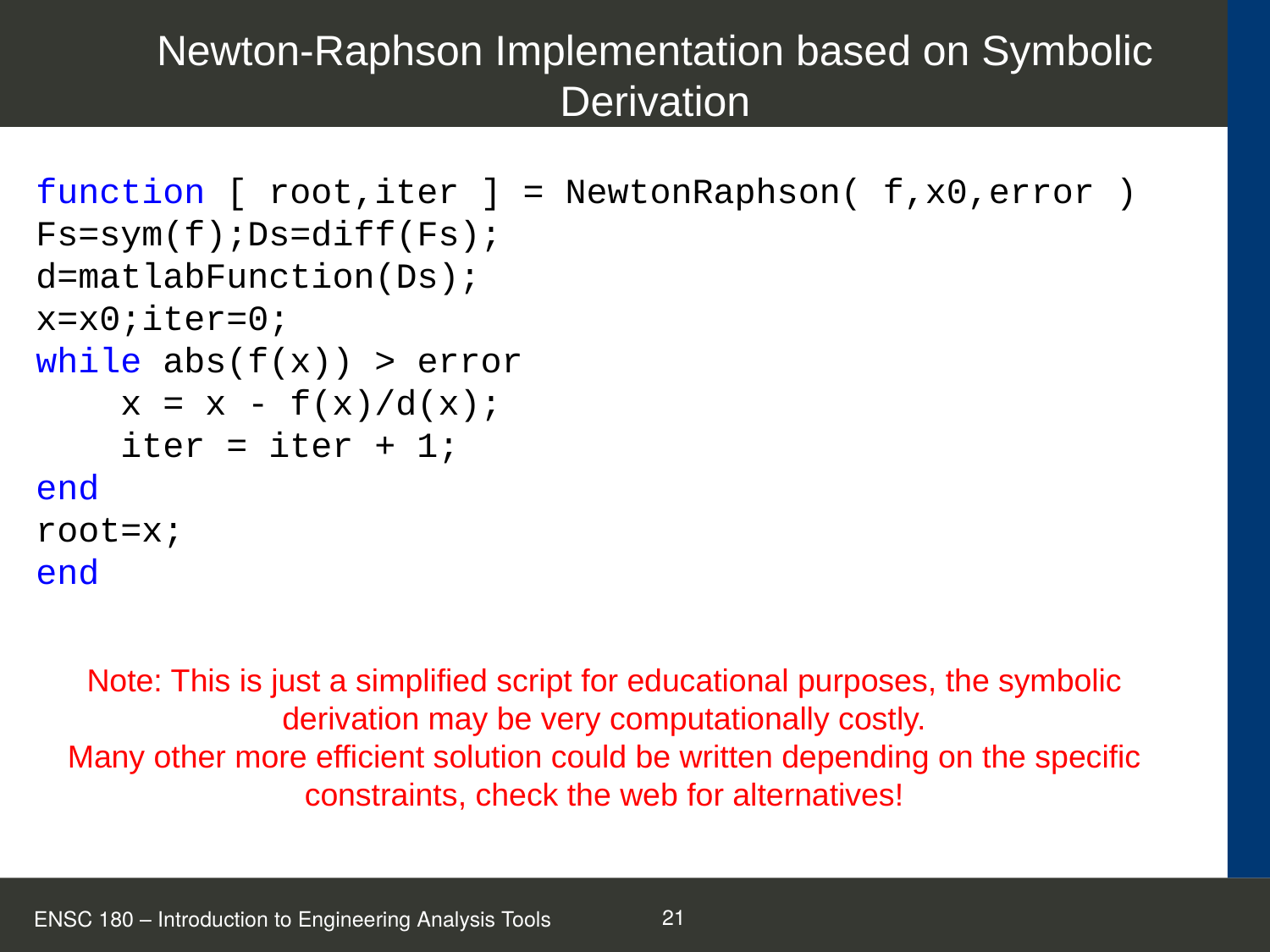

# Newton-Raphson Implementation based on Symbolic Derivation
function [ root,iter ] = NewtonRaphson( f,x0,error )
Fs=sym(f);Ds=diff(Fs);
d=matlabFunction(Ds);
x=x0;iter=0;
while abs(f(x)) > error
    x = x - f(x)/d(x);
    iter = iter + 1;
end
root=x;
end
Note: This is just a simplified script for educational purposes, the symbolic derivation may be very computationally costly.
Many other more efficient solution could be written depending on the specific constraints, check the web for alternatives!
ENSC 180 – Introduction to Engineering Analysis Tools